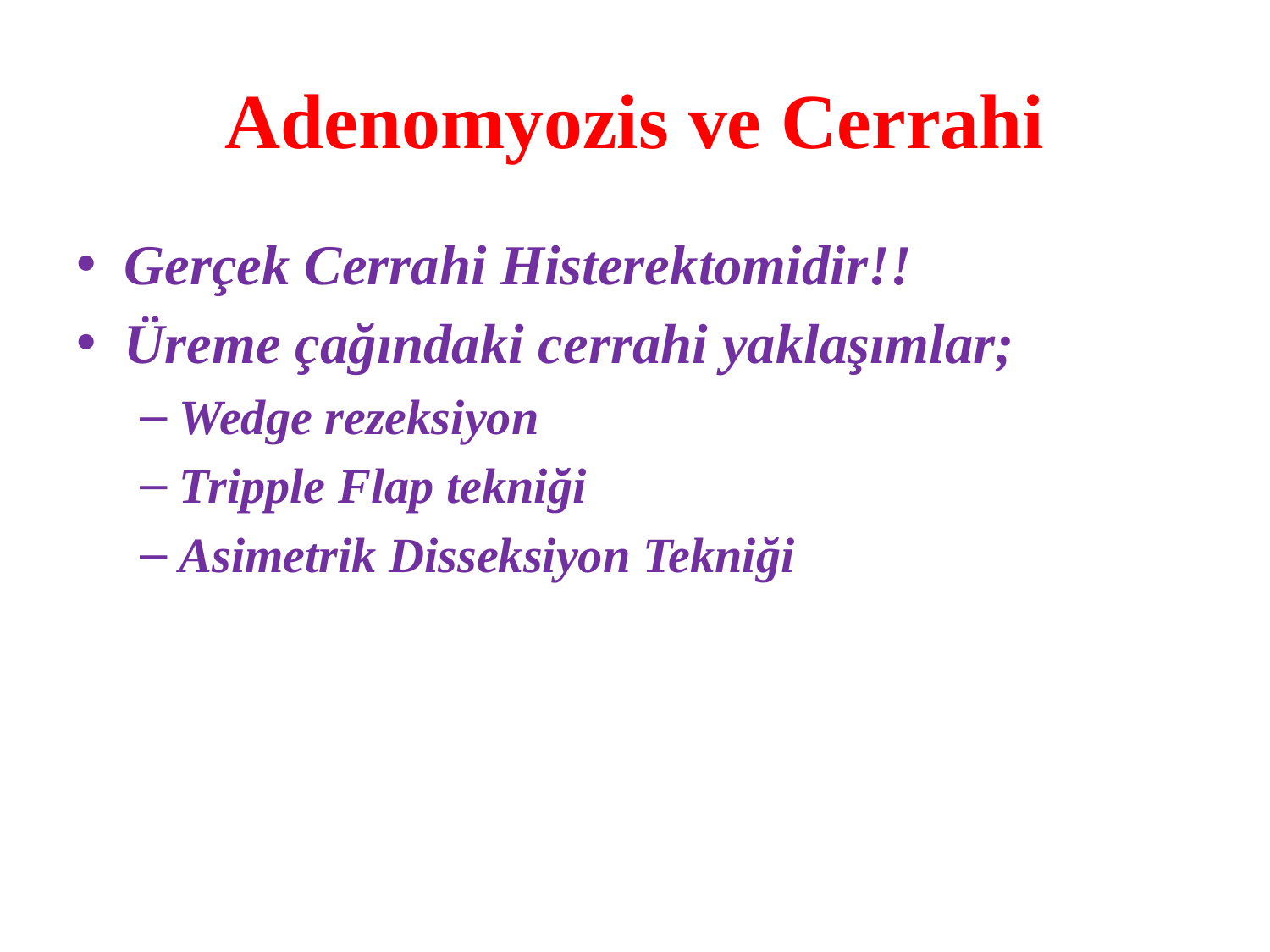

# Adenomyozis ve Cerrahi
Gerçek Cerrahi Histerektomidir!!
Üreme çağındaki cerrahi yaklaşımlar;
Wedge rezeksiyon
Tripple Flap tekniği
Asimetrik Disseksiyon Tekniği